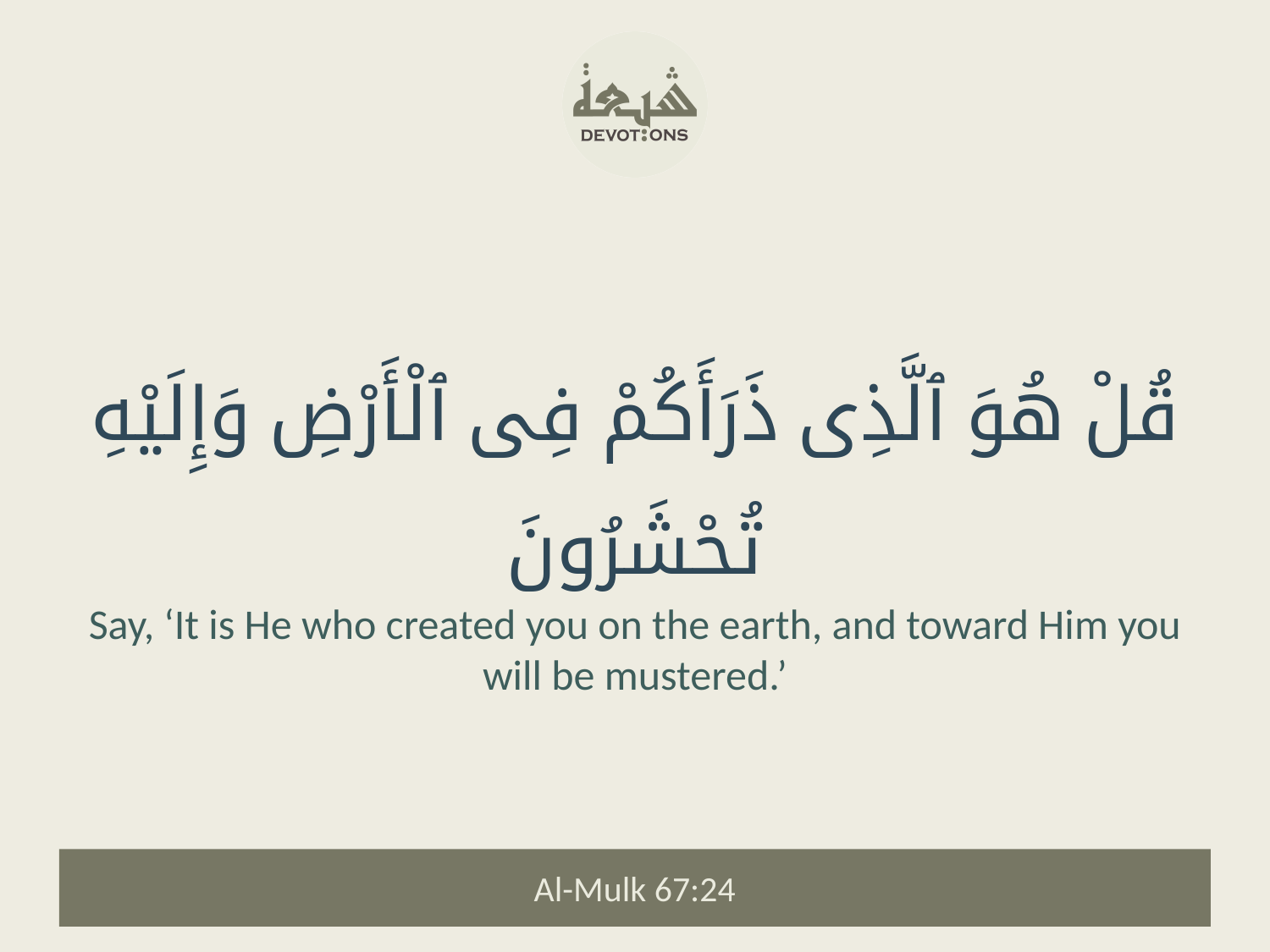

قُلْ هُوَ ٱلَّذِى ذَرَأَكُمْ فِى ٱلْأَرْضِ وَإِلَيْهِ تُحْشَرُونَ
Say, ‘It is He who created you on the earth, and toward Him you will be mustered.’
Al-Mulk 67:24